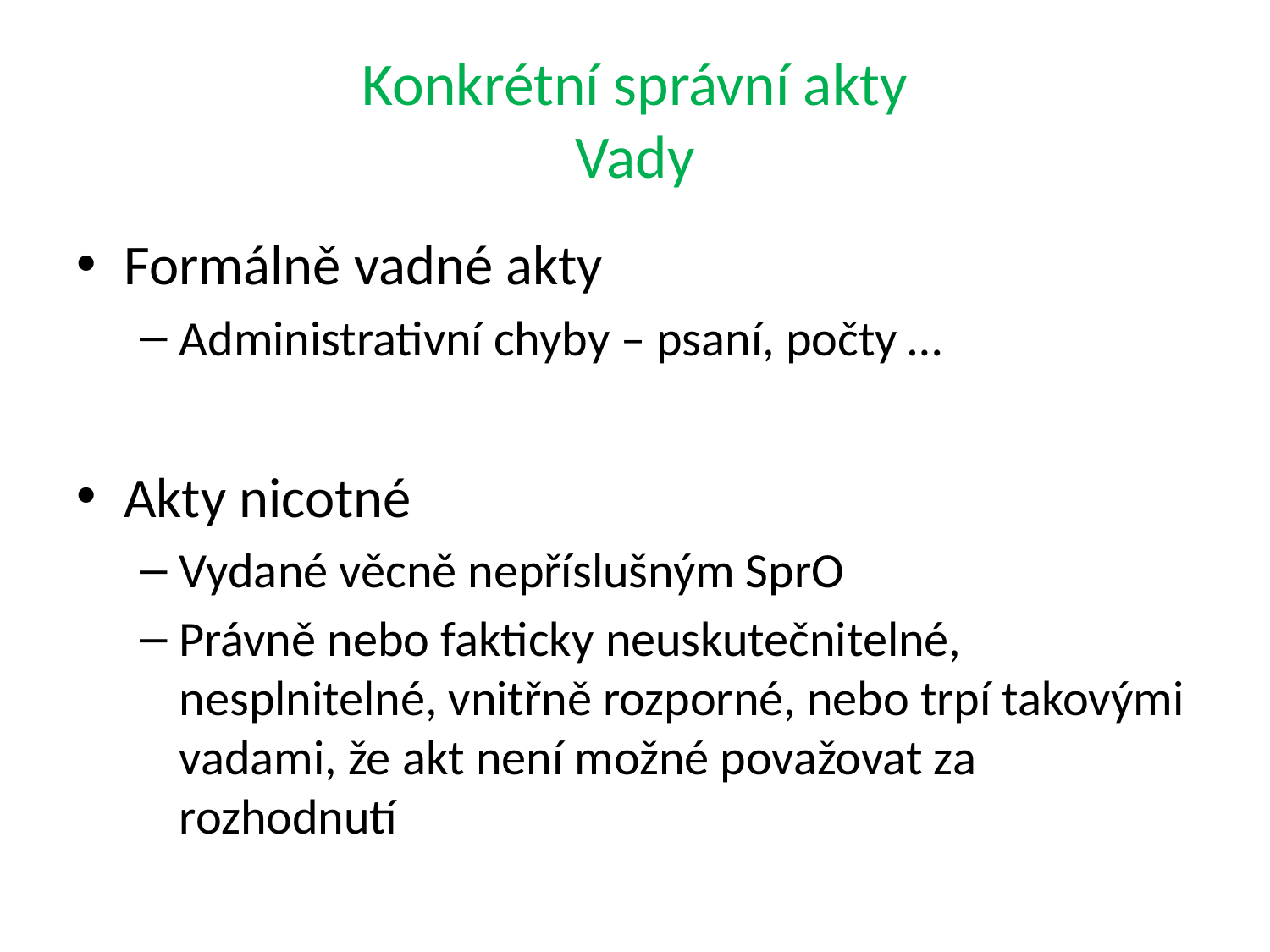

# Konkrétní správní akty Vady
Formálně vadné akty
Administrativní chyby – psaní, počty …

Akty nicotné
Vydané věcně nepříslušným SprO
Právně nebo fakticky neuskutečnitelné, nesplnitelné, vnitřně rozporné, nebo trpí takovými vadami, že akt není možné považovat za rozhodnutí